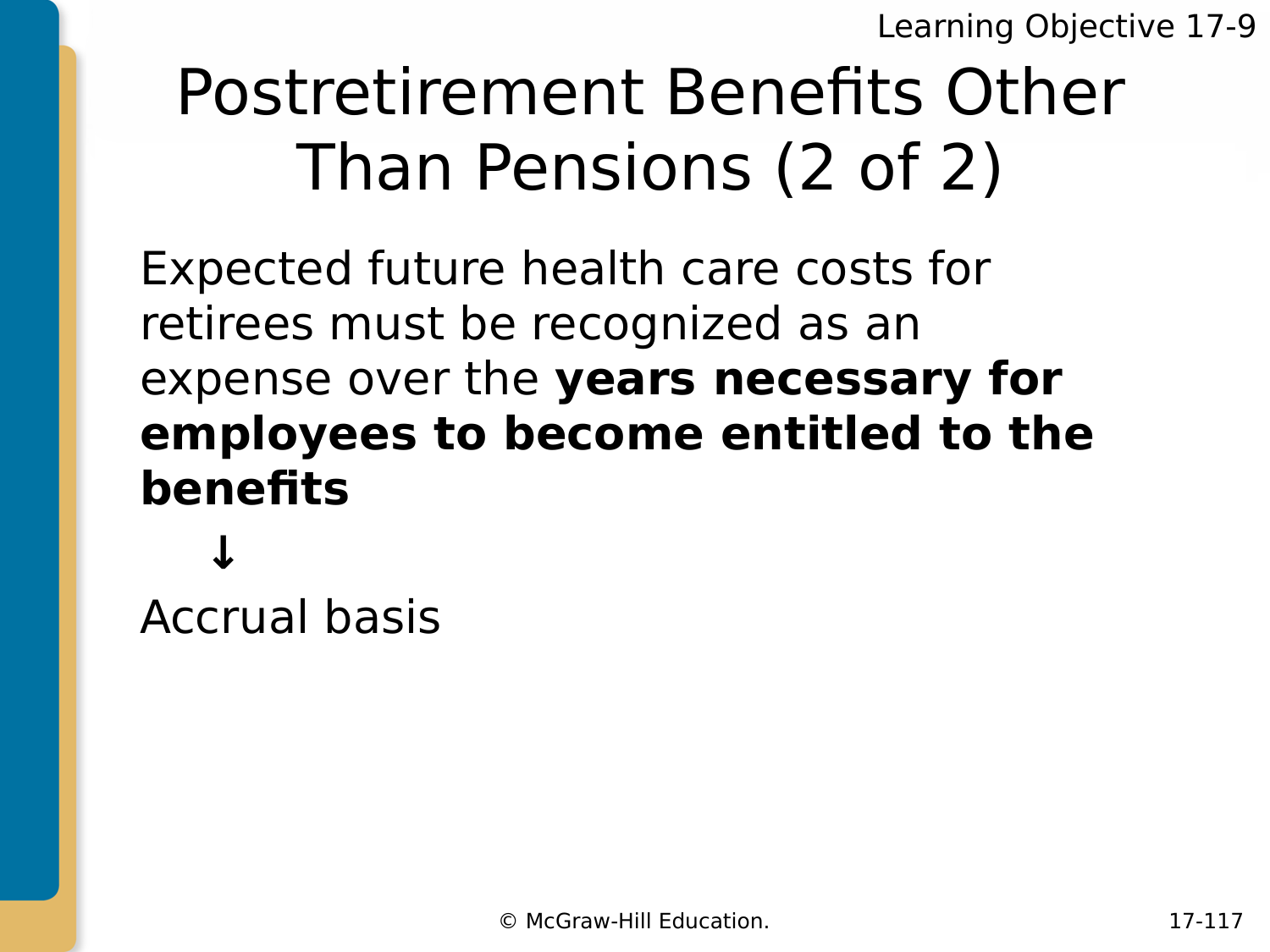

Learning Objective 17-9
# Postretirement Benefits Other Than Pensions (2 of 2)
Expected future health care costs for retirees must be recognized as an expense over the years necessary for employees to become entitled to the benefits
↓
Accrual basis